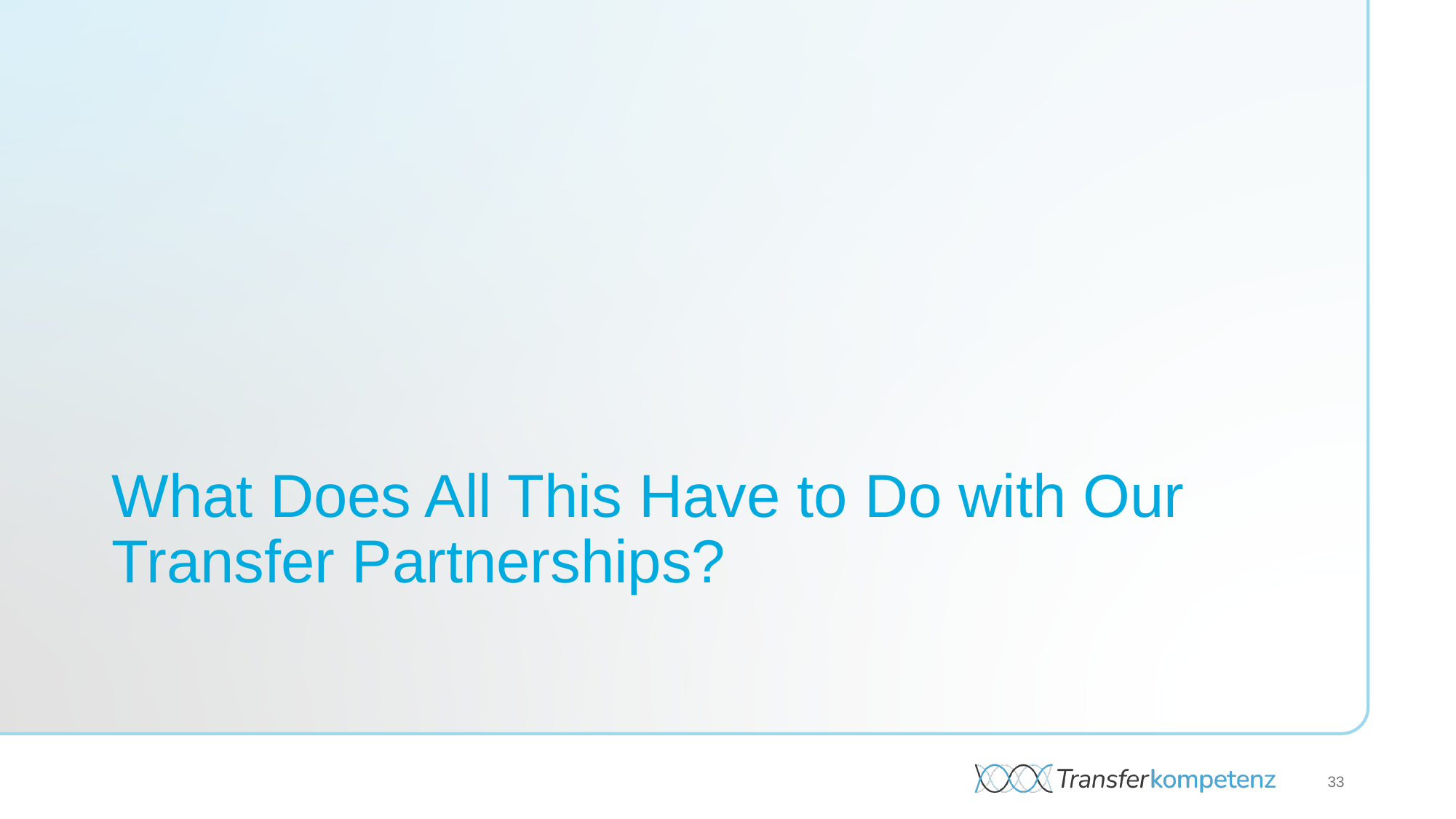

What Does All This Have to Do with Our Transfer Partnerships?
33